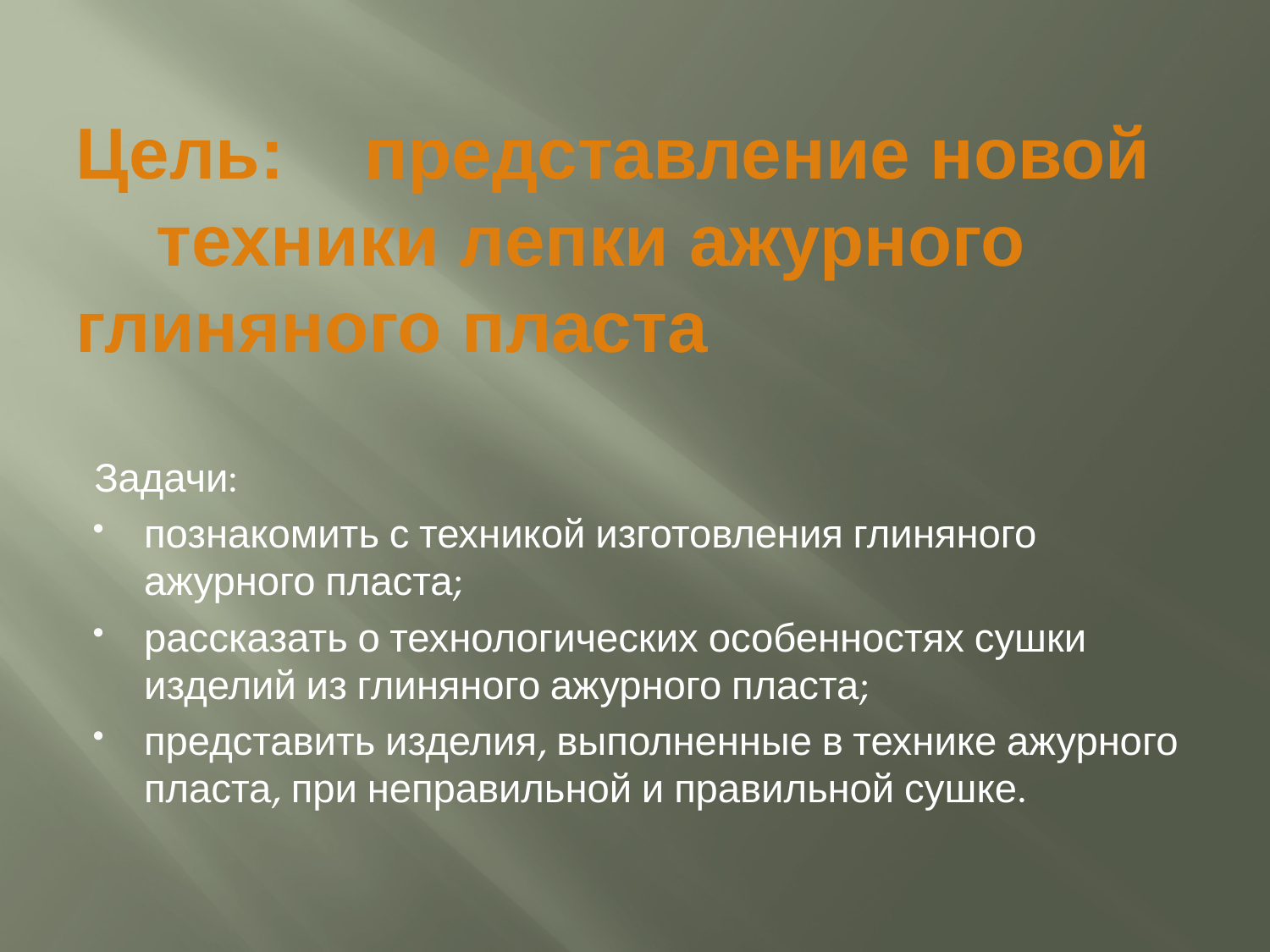

# Цель:    представление новой       техники лепки ажурного глиняного пласта
Задачи:
познакомить с техникой изготовления глиняного ажурного пласта;
рассказать о технологических особенностях сушки изделий из глиняного ажурного пласта;
представить изделия, выполненные в технике ажурного пласта, при неправильной и правильной сушке.